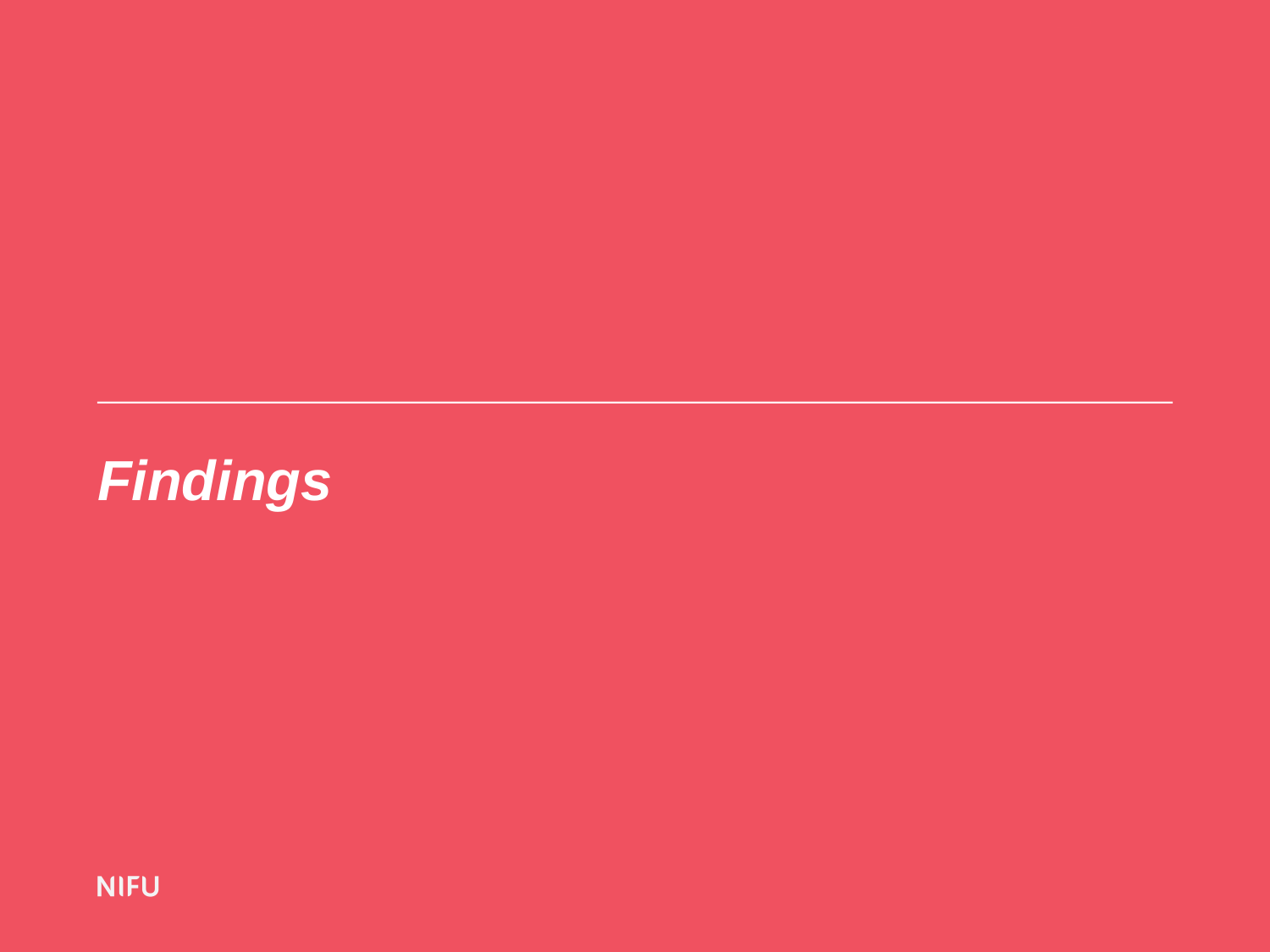

Endres i topp-/bunntekst
01-02-03
8
# Findings